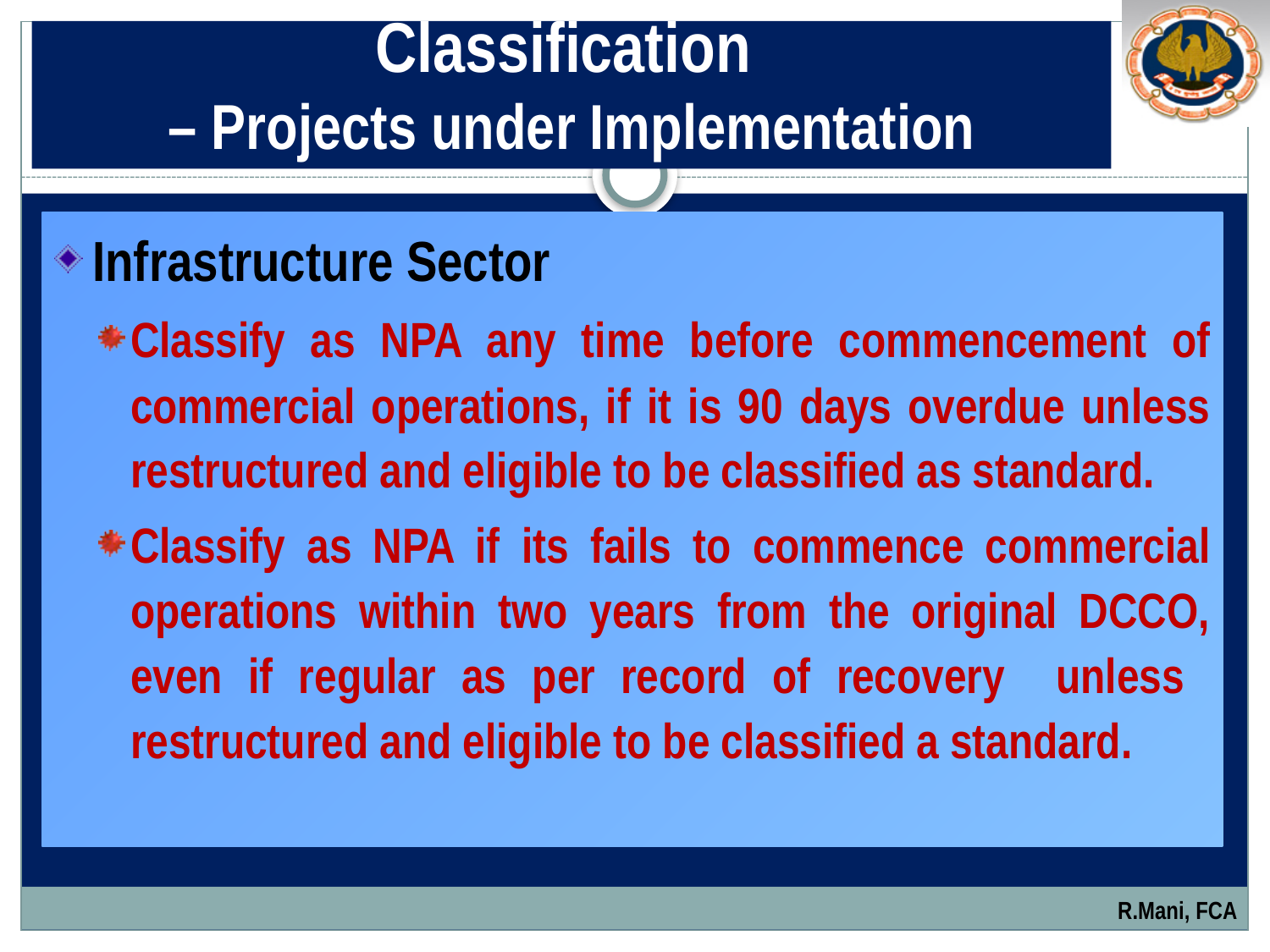

# Classification – Projects under Implementation
Infrastructure Sector
Classify as NPA any time before commencement of commercial operations, if it is 90 days overdue unless restructured and eligible to be classified as standard.
Classify as NPA if its fails to commence commercial operations within two years from the original DCCO, even if regular as per record of recovery  unless  restructured and eligible to be classified a standard.